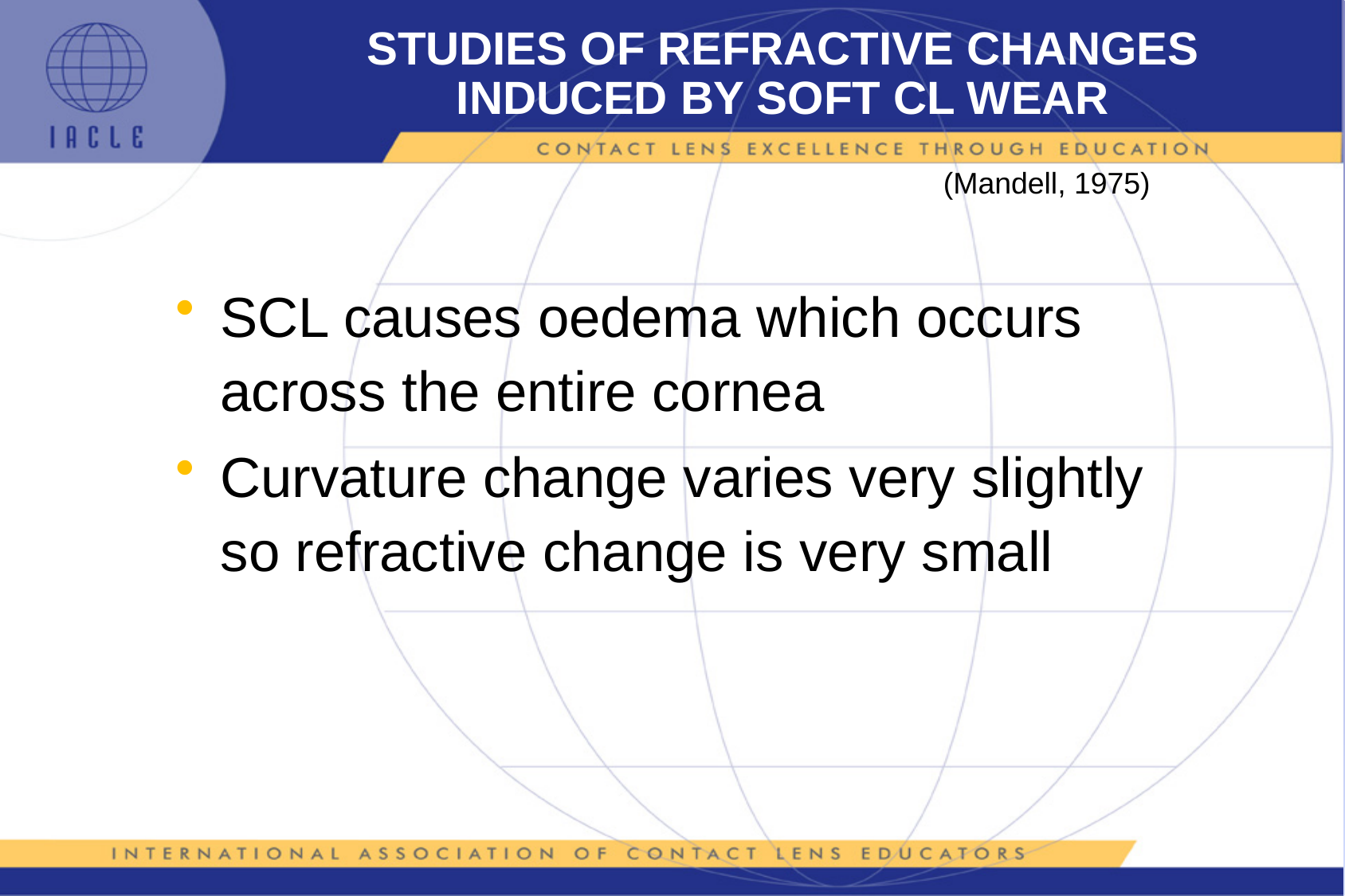

# STUDIES OF REFRACTIVE CHANGES INDUCED BY SOFT CL WEAR
(Mandell, 1975)
SCL causes oedema which occurs across the entire cornea
Curvature change varies very slightly so refractive change is very small